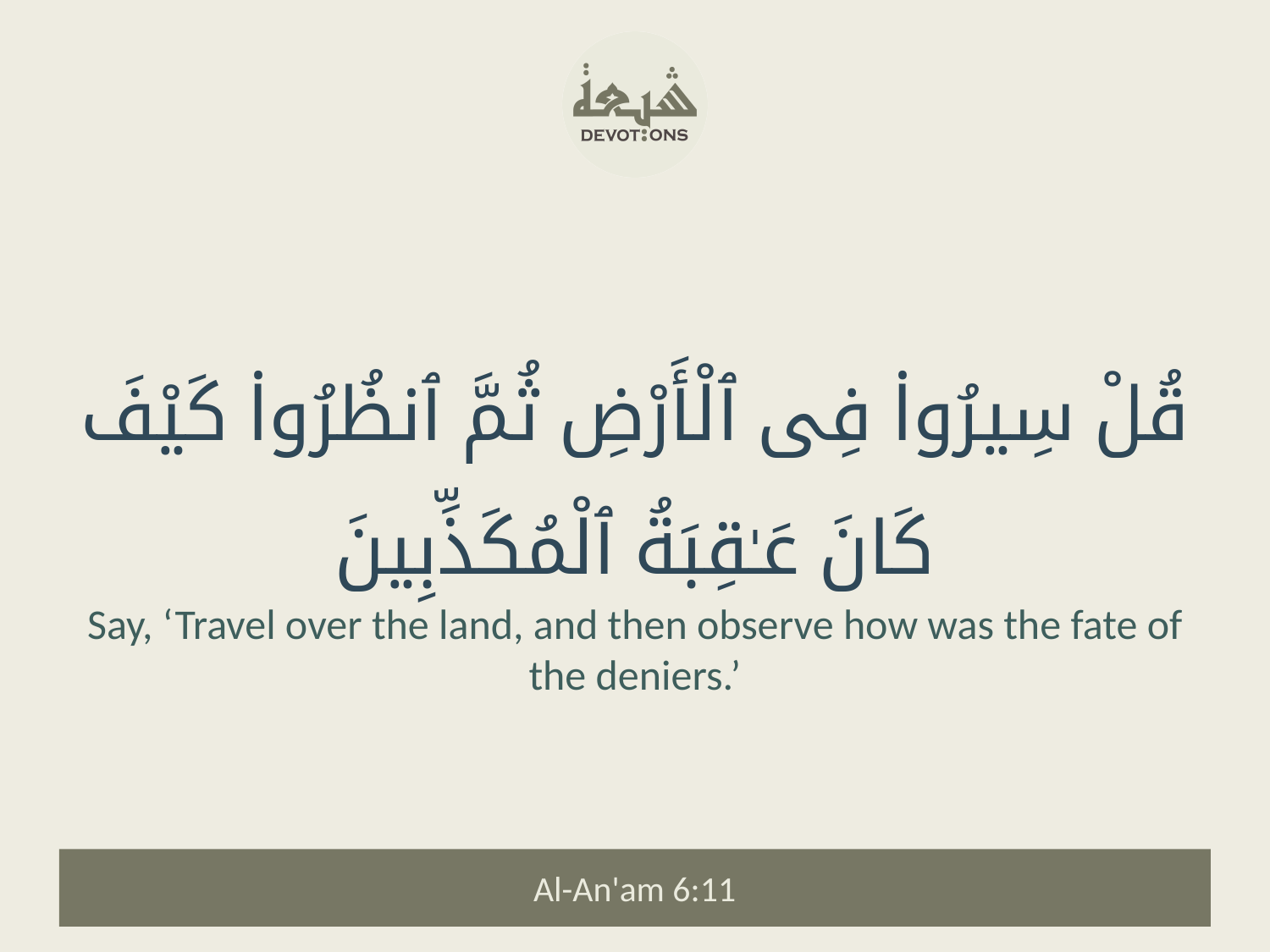

قُلْ سِيرُوا۟ فِى ٱلْأَرْضِ ثُمَّ ٱنظُرُوا۟ كَيْفَ كَانَ عَـٰقِبَةُ ٱلْمُكَذِّبِينَ
Say, ‘Travel over the land, and then observe how was the fate of the deniers.’
Al-An'am 6:11